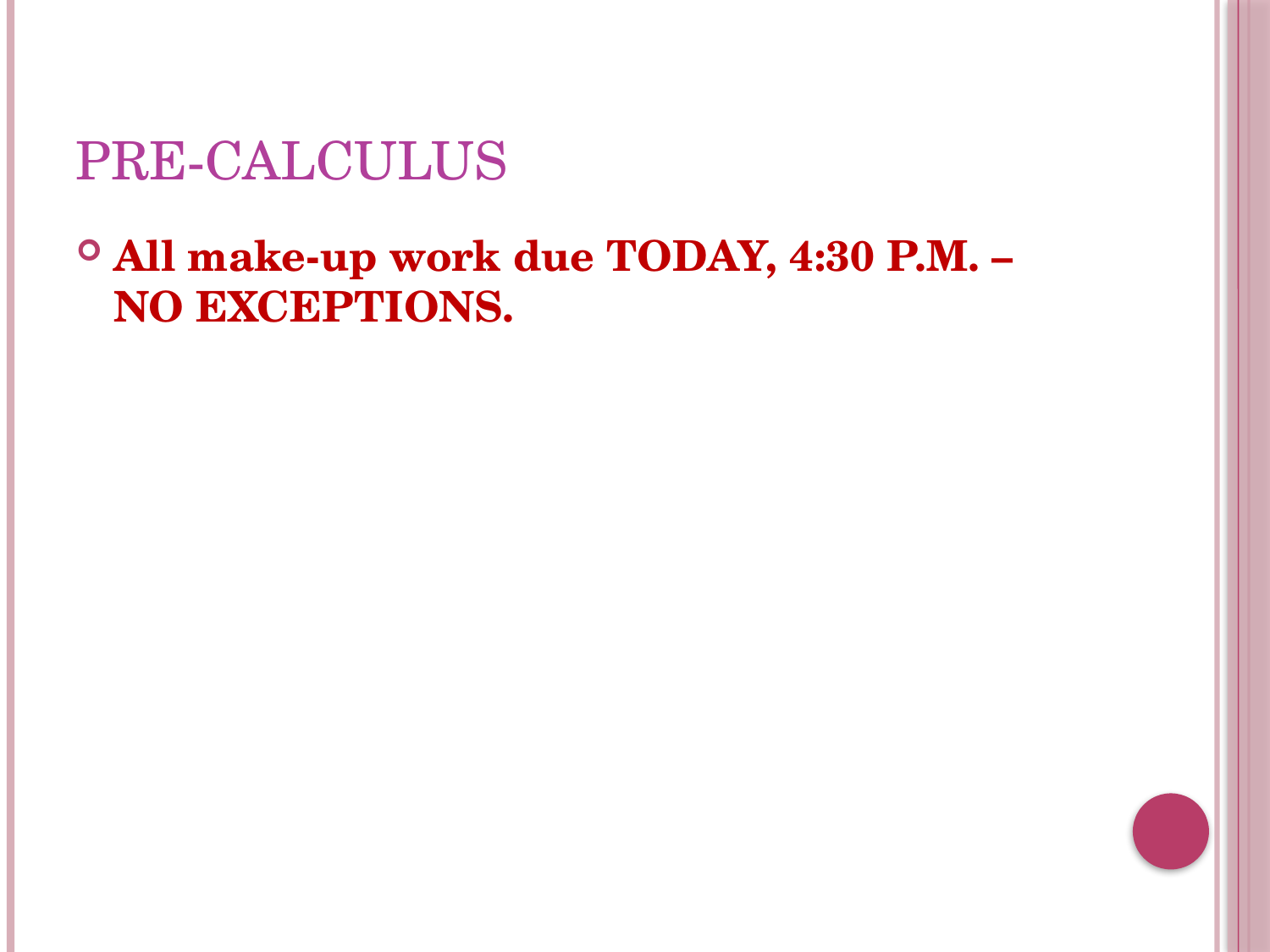

# Pre-Calculus
All make-up work due TODAY, 4:30 P.M. – NO EXCEPTIONS.